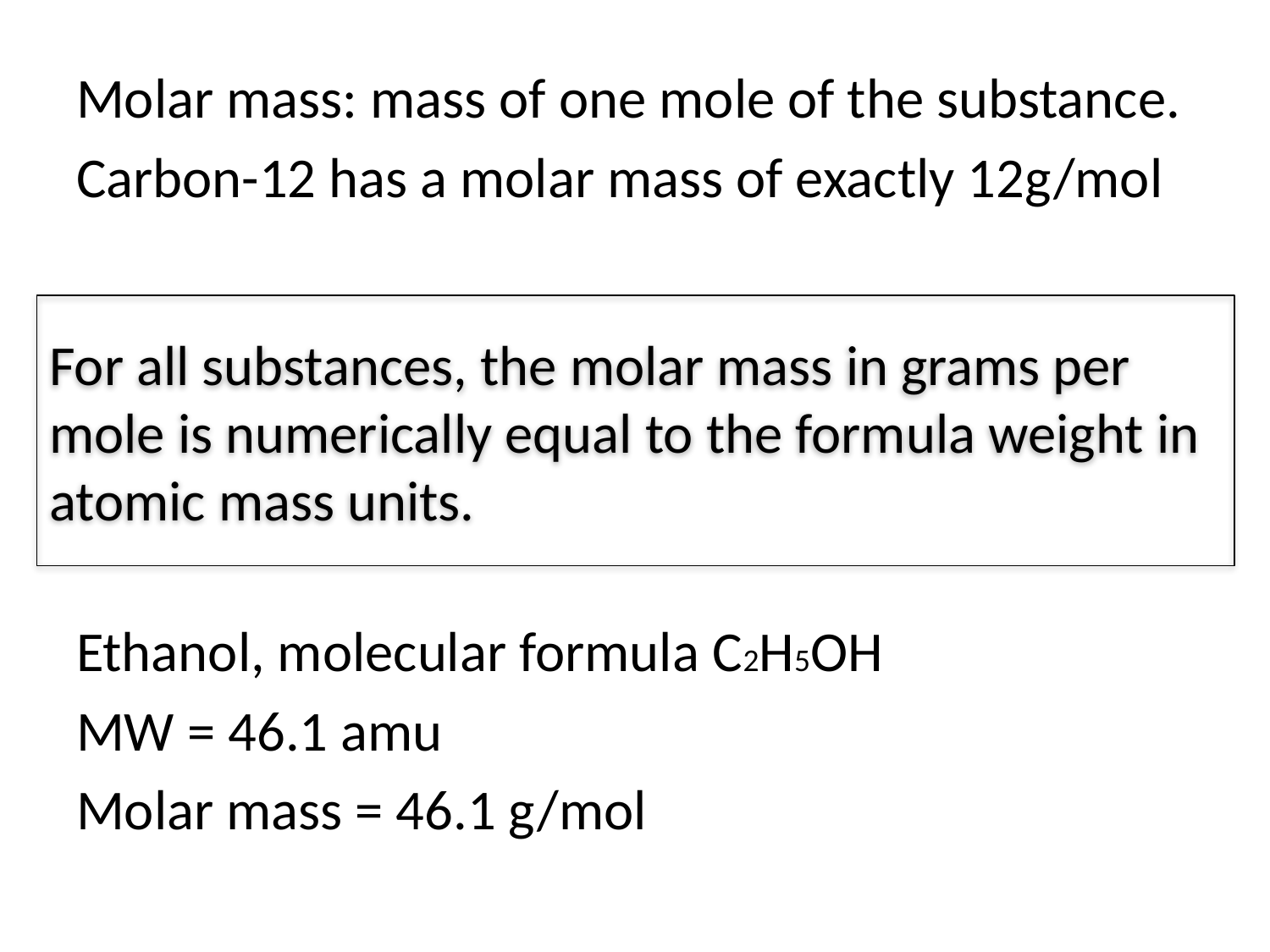

Molar mass: mass of one mole of the substance.
Carbon-12 has a molar mass of exactly 12g/mol

Ethanol, molecular formula C2H5OH
MW = 46.1 amu
Molar mass = 46.1 g/mol

For all substances, the molar mass in grams per mole is numerically equal to the formula weight in atomic mass units.